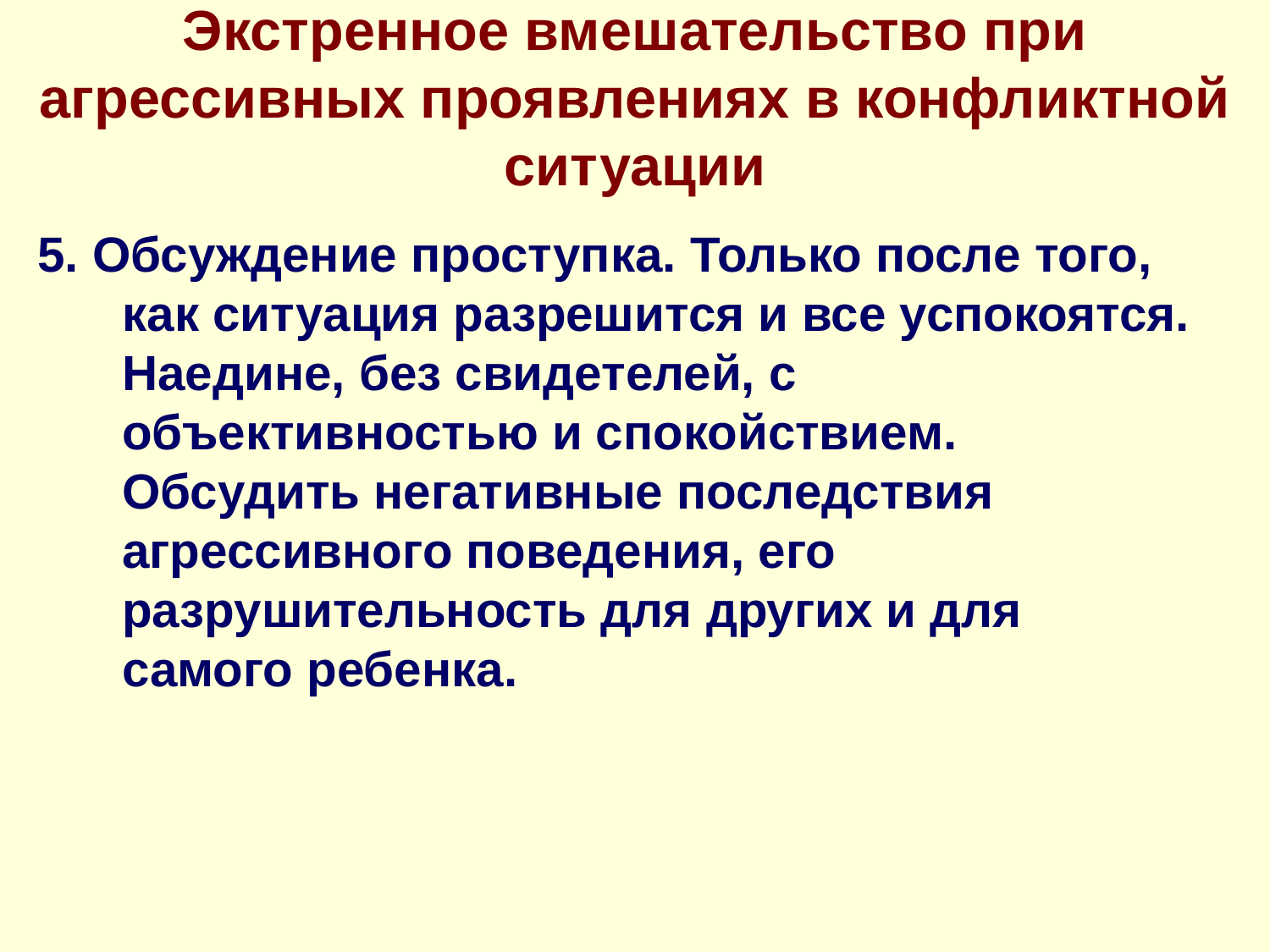

# Экстренное вмешательство при агрессивных проявлениях в конфликтной ситуации
5. Обсуждение проступка. Только после того, как ситуация разрешится и все успокоятся. Наедине, без свидетелей, с объективностью и спокойствием. Обсудить негативные последствия агрессивного поведения, его разрушительность для других и для самого ребенка.